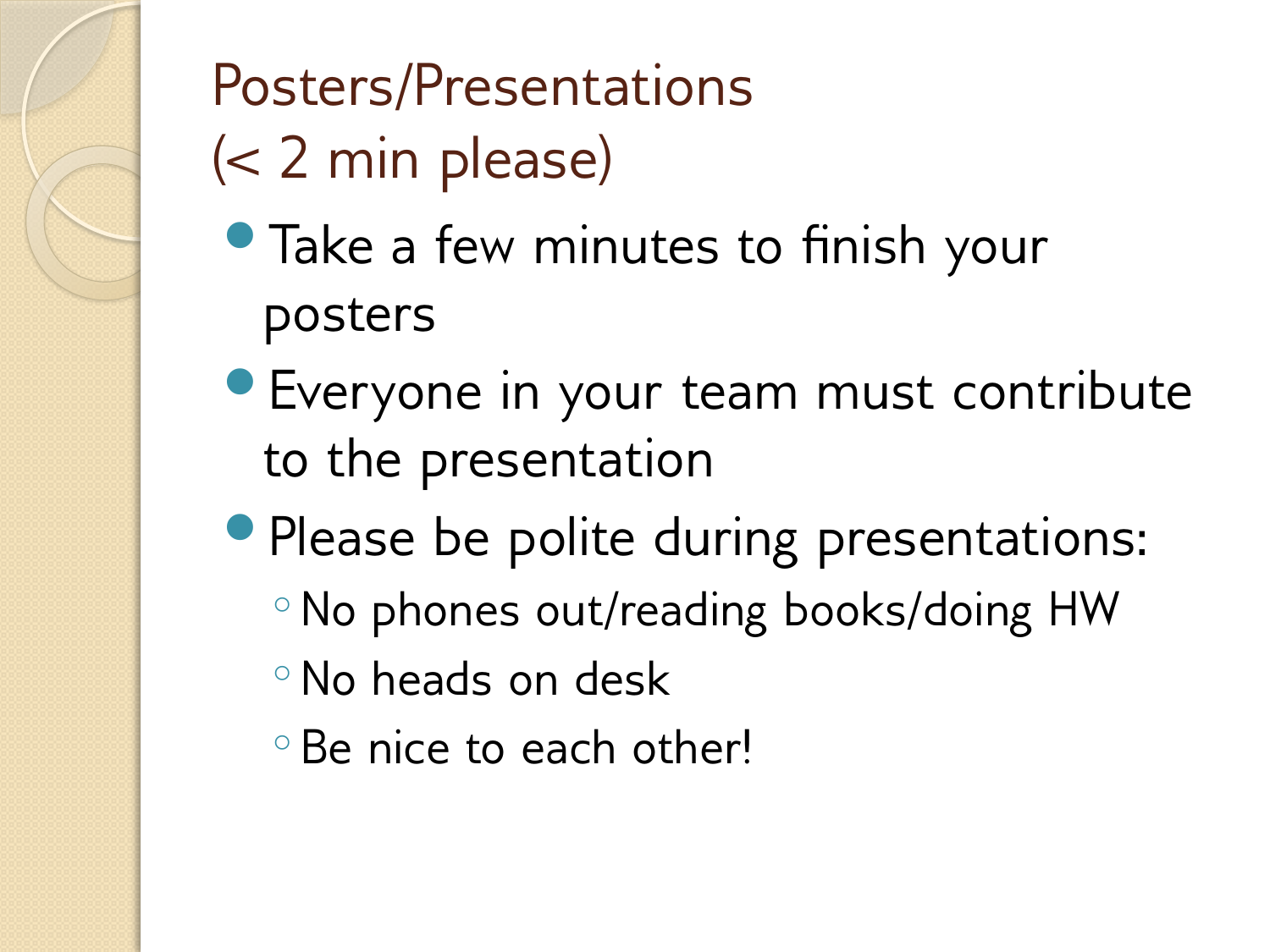

# Posters/Presentations (< 2 min please)
Take a few minutes to finish your posters
Everyone in your team must contribute to the presentation
Please be polite during presentations:
No phones out/reading books/doing HW
No heads on desk
Be nice to each other!